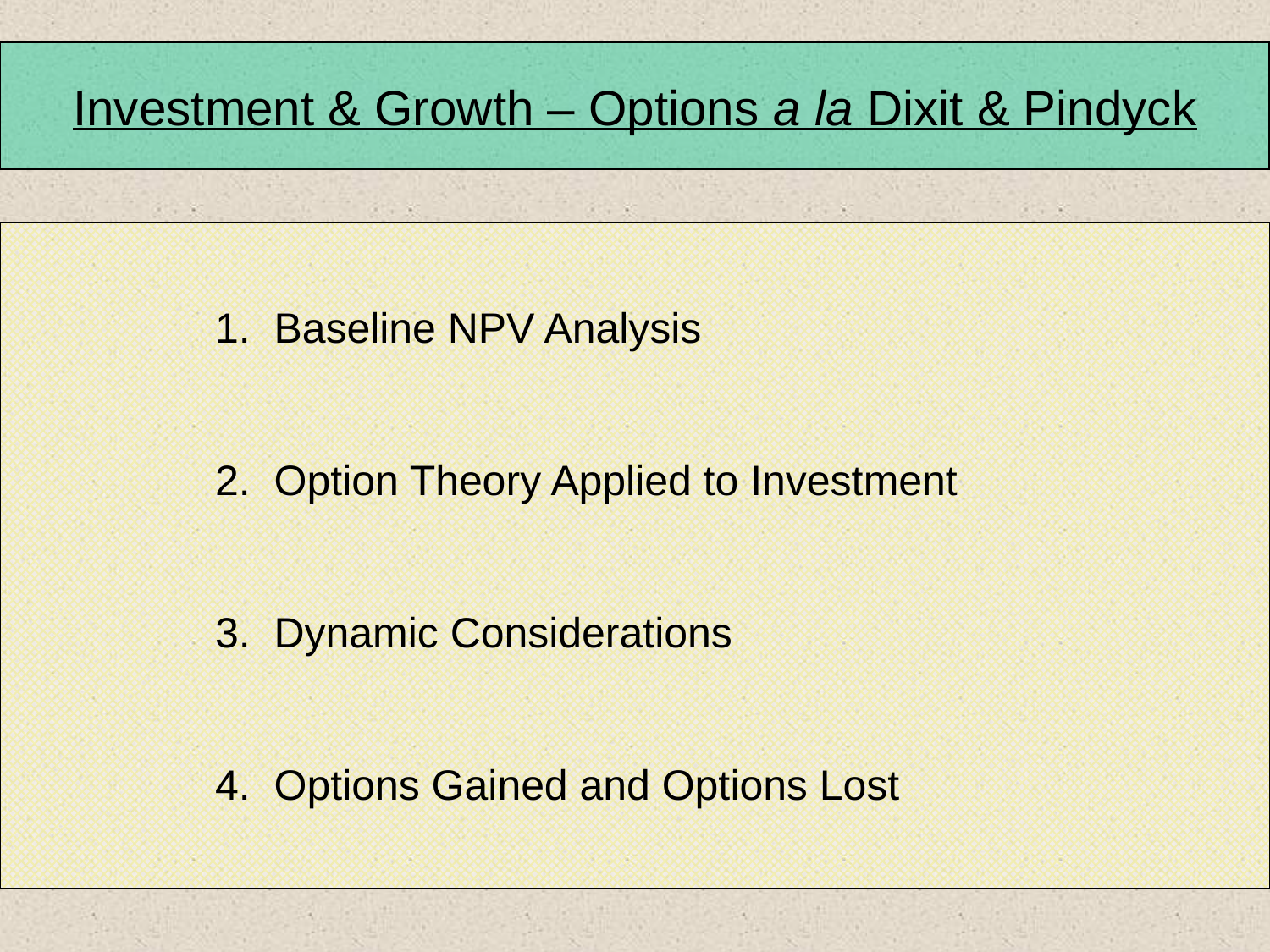

Investment & Growth – Options a la Dixit & Pindyck

1.  Baseline NPV Analysis

2.  Option Theory Applied to Investment

3.  Dynamic Considerations

4.  Options Gained and Options Lost